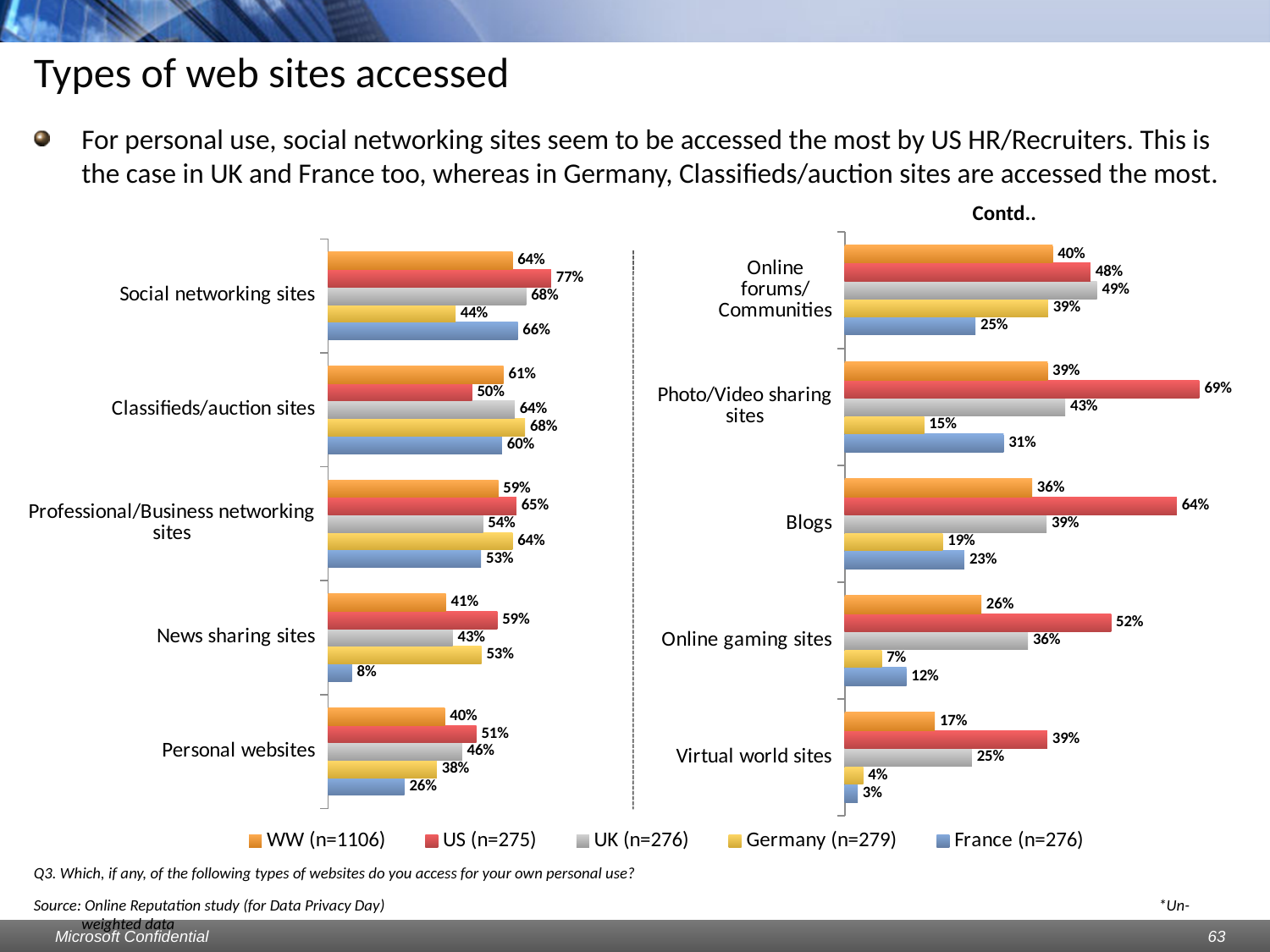

# Types of web sites accessed
For personal use, social networking sites seem to be accessed the most by US HR/Recruiters. This is the case in UK and France too, whereas in Germany, Classifieds/auction sites are accessed the most.

Contd..

### Chart

| Category | France (n=276) | Germany (n=279) | UK (n=276) | US (n=275) | WW (n=1106) |
|---|---|---|---|---|---|
| Personal websites | 0.26449275362318825 | 0.3763440860215054 | 0.4637681159420293 | 0.5127272727272727 | 0.40415913200723325 |
| News sharing sites | 0.08333333333333334 | 0.5304659498207863 | 0.4311594202898569 | 0.5854545454545446 | 0.4077757685352623 |
| Professional/Business networking sites | 0.5289855072463768 | 0.6379928315412207 | 0.5362318840579711 | 0.6509090909090949 | 0.5886075949367086 |
| Classifieds/auction sites | 0.6014492753623188 | 0.6810035842293907 | 0.6449275362318887 | 0.49818181818181934 | 0.606690777576857 |
| Social networking sites | 0.6557971014492779 | 0.4408602150537639 | 0.6847826086956522 | 0.7709090909090947 | 0.6374321880650995 |

### Chart

| Category | France (n=276) | Germany (n=279) | UK (n=276) | US (n=275) | WW (n=1106) |
|---|---|---|---|---|---|
| Virtual world sites | 0.025362318840579802 | 0.035842293906810055 | 0.2463768115942029 | 0.39272727272727426 | 0.17450271247739688 |
| Online gaming sites | 0.1195652173913044 | 0.07168458781362011 | 0.35507246376811724 | 0.5163636363636367 | 0.26491862567811936 |
| Blogs | 0.2318840579710145 | 0.18996415770609434 | 0.39130434782608847 | 0.6436363636363637 | 0.36347197106690954 |
| Photo/Video sharing sites | 0.3079710144927539 | 0.15412186379928314 | 0.42753623188405976 | 0.6872727272727274 | 0.3933092224231465 |
| Online forums/Communities | 0.25362318840579673 | 0.3942652329749115 | 0.4891304347826088 | 0.4763636363636363 | 0.4032549728752264 |

### Chart

| Category | France (n=276) | Germany (n=279) | UK (n=276) | US (n=275) | WW (n=1106) |
|---|---|---|---|---|---|
|  | None | None | None | None | None |
|  | None | None | None | None | None |
|  | None | None | None | None | None |
|  | None | None | None | None | None |
|  | None | None | None | None | None |
Q3. Which, if any, of the following types of websites do you access for your own personal use?
Source: Online Reputation study (for Data Privacy Day) 						                 *Un-weighted data